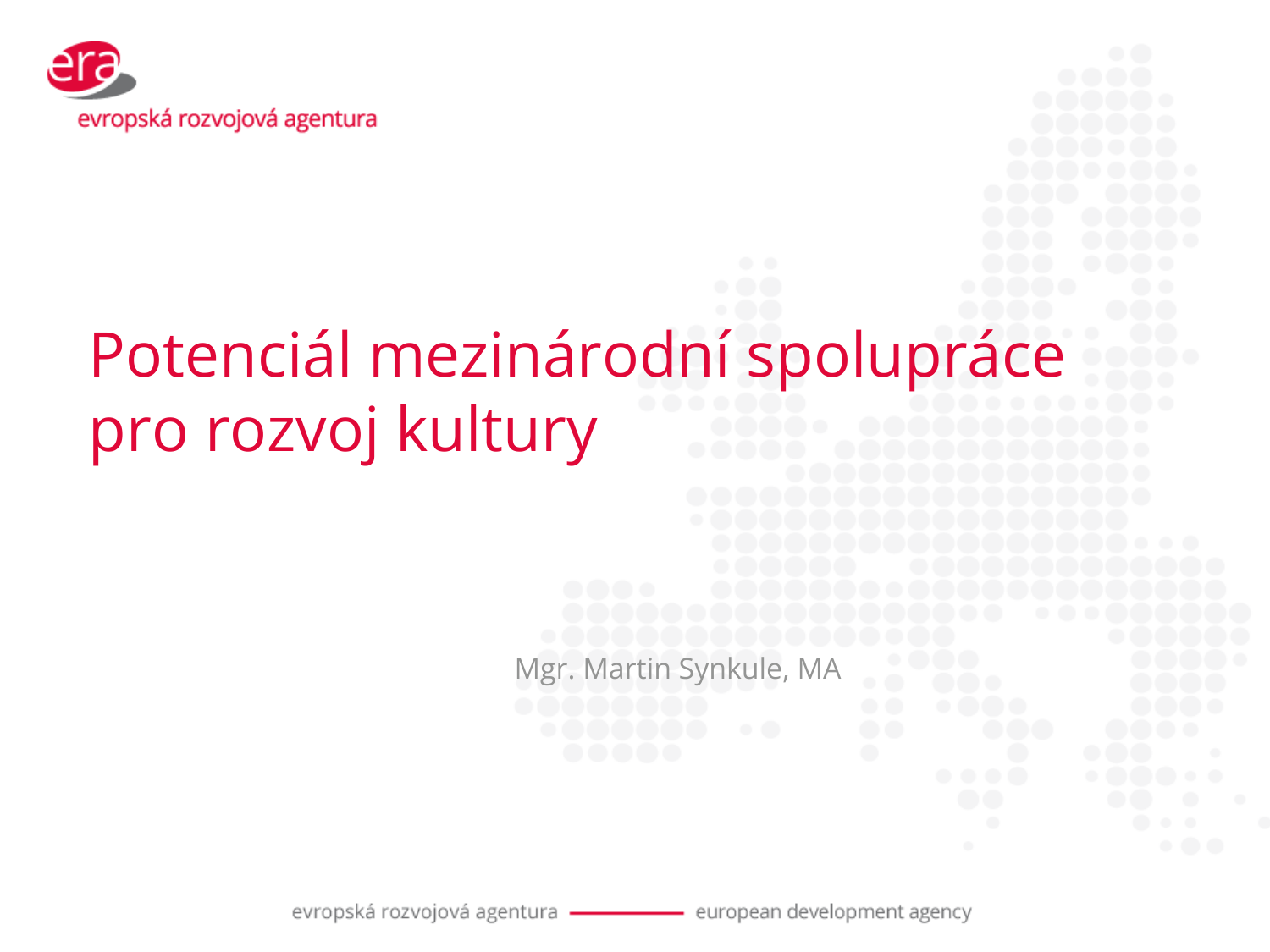

# Potenciál mezinárodní spolupráce pro rozvoj kultury
																										Mgr. Martin Synkule, MA